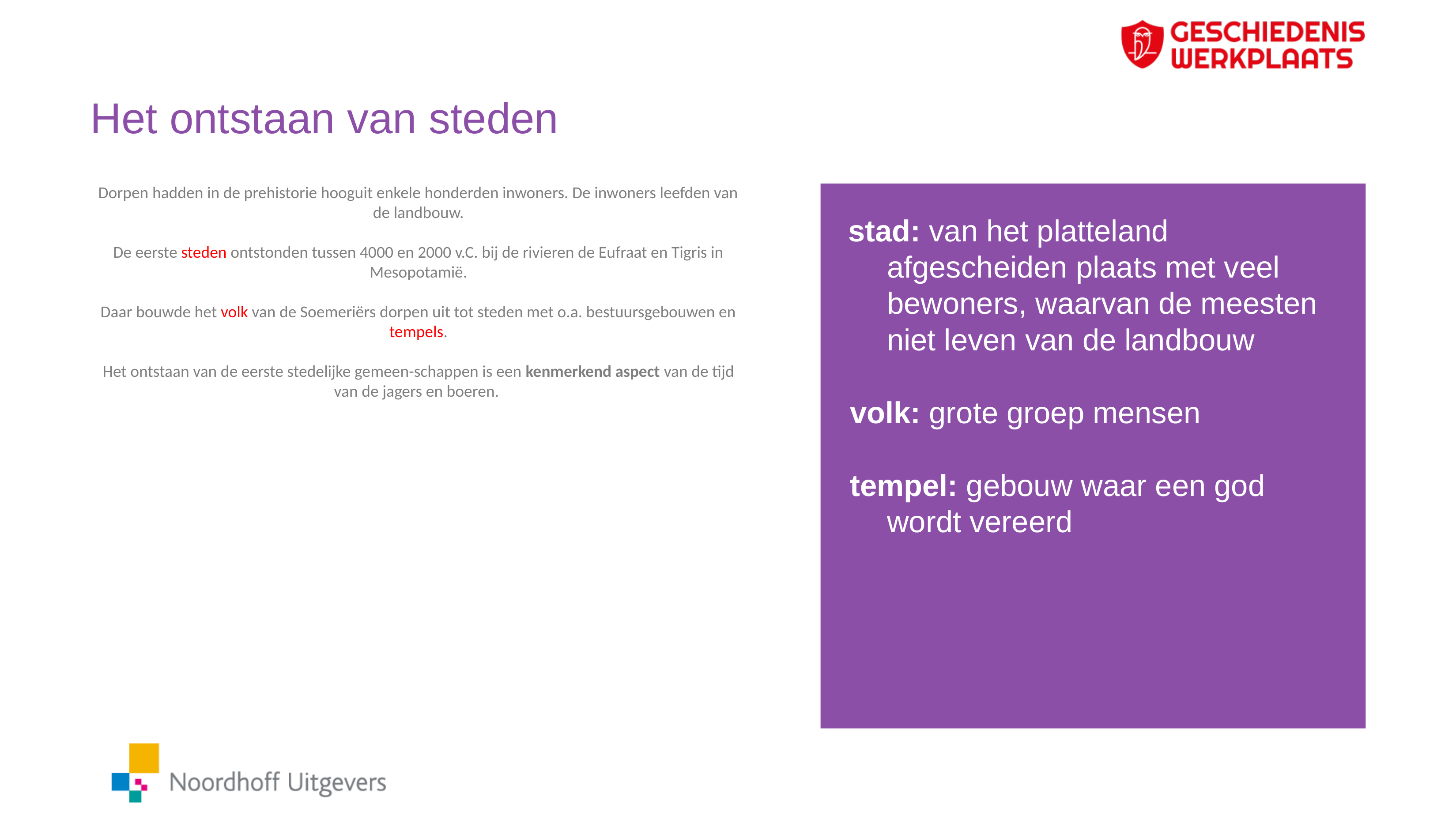

# Het ontstaan van steden
Dorpen hadden in de prehistorie hooguit enkele honderden inwoners. De inwoners leefden van de landbouw.

De eerste steden ontstonden tussen 4000 en 2000 v.C. bij de rivieren de Eufraat en Tigris in Mesopotamië.

Daar bouwde het volk van de Soemeriërs dorpen uit tot steden met o.a. bestuursgebouwen en tempels.

Het ontstaan van de eerste stedelijke gemeen-schappen is een kenmerkend aspect van de tijd van de jagers en boeren.
stad: van het platteland afgescheiden plaats met veel bewoners, waarvan de meesten niet leven van de landbouw

volk: grote groep mensen

tempel: gebouw waar een god wordt vereerd